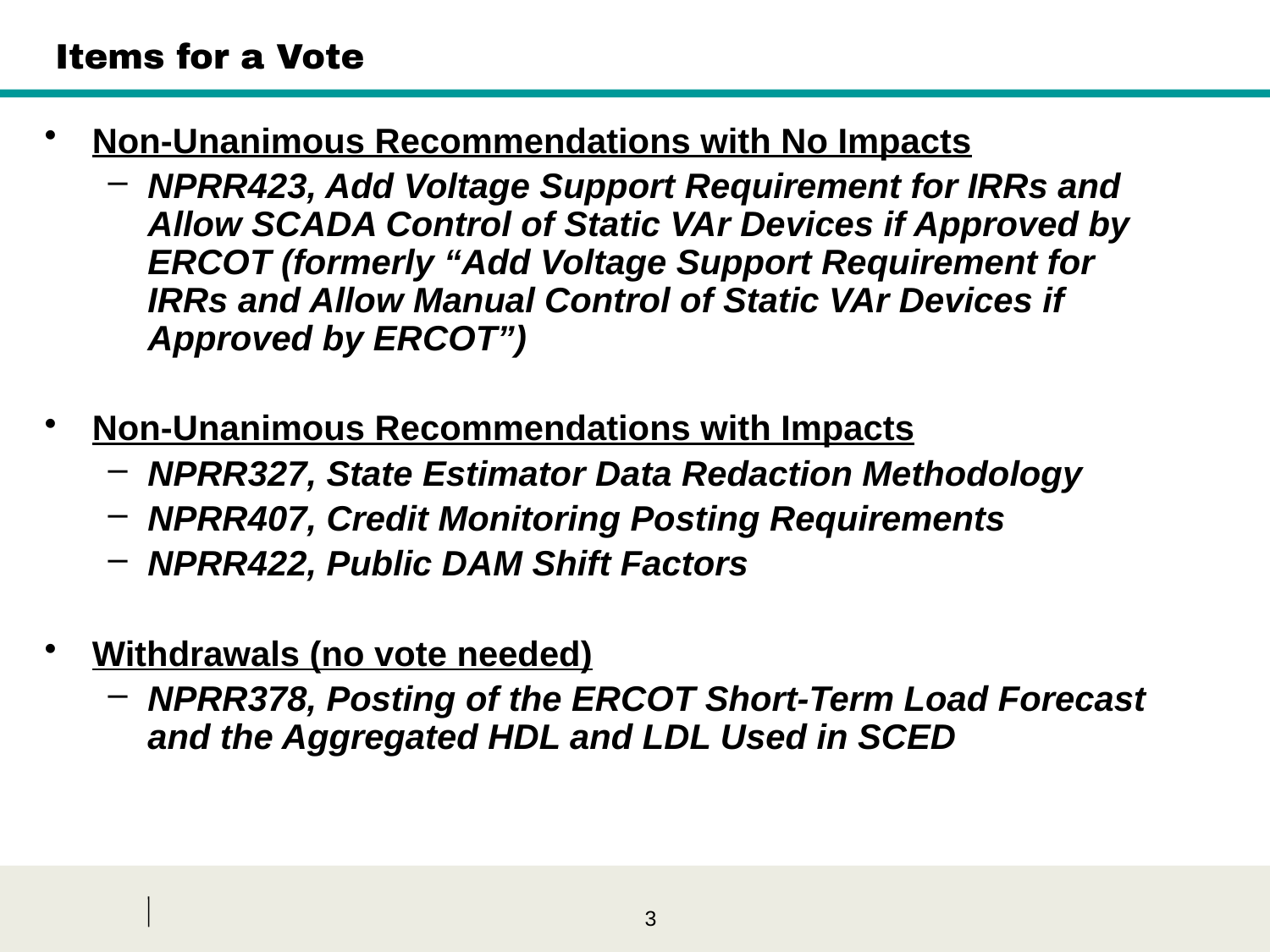

Items for a Vote
Non-Unanimous Recommendations with No Impacts
NPRR423, Add Voltage Support Requirement for IRRs and Allow SCADA Control of Static VAr Devices if Approved by ERCOT (formerly “Add Voltage Support Requirement for IRRs and Allow Manual Control of Static VAr Devices if Approved by ERCOT”)

Non-Unanimous Recommendations with Impacts
NPRR327, State Estimator Data Redaction Methodology
NPRR407, Credit Monitoring Posting Requirements
NPRR422, Public DAM Shift Factors

Withdrawals (no vote needed)
NPRR378, Posting of the ERCOT Short-Term Load Forecast and the Aggregated HDL and LDL Used in SCED